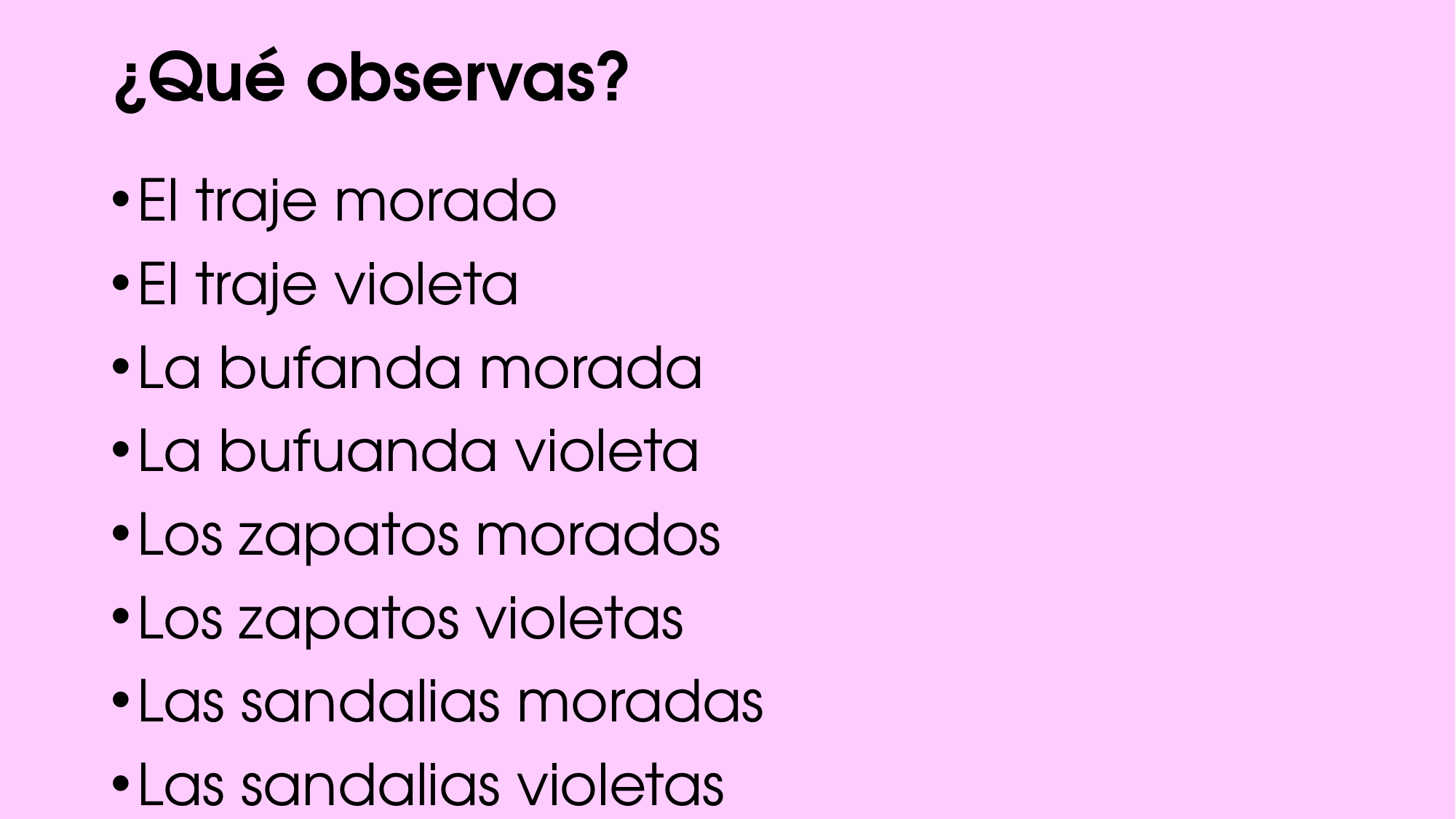

# ¿Qué observas?
El traje morado
El traje violeta
La bufanda morada
La bufuanda violeta
Los zapatos morados
Los zapatos violetas
Las sandalias moradas
Las sandalias violetas